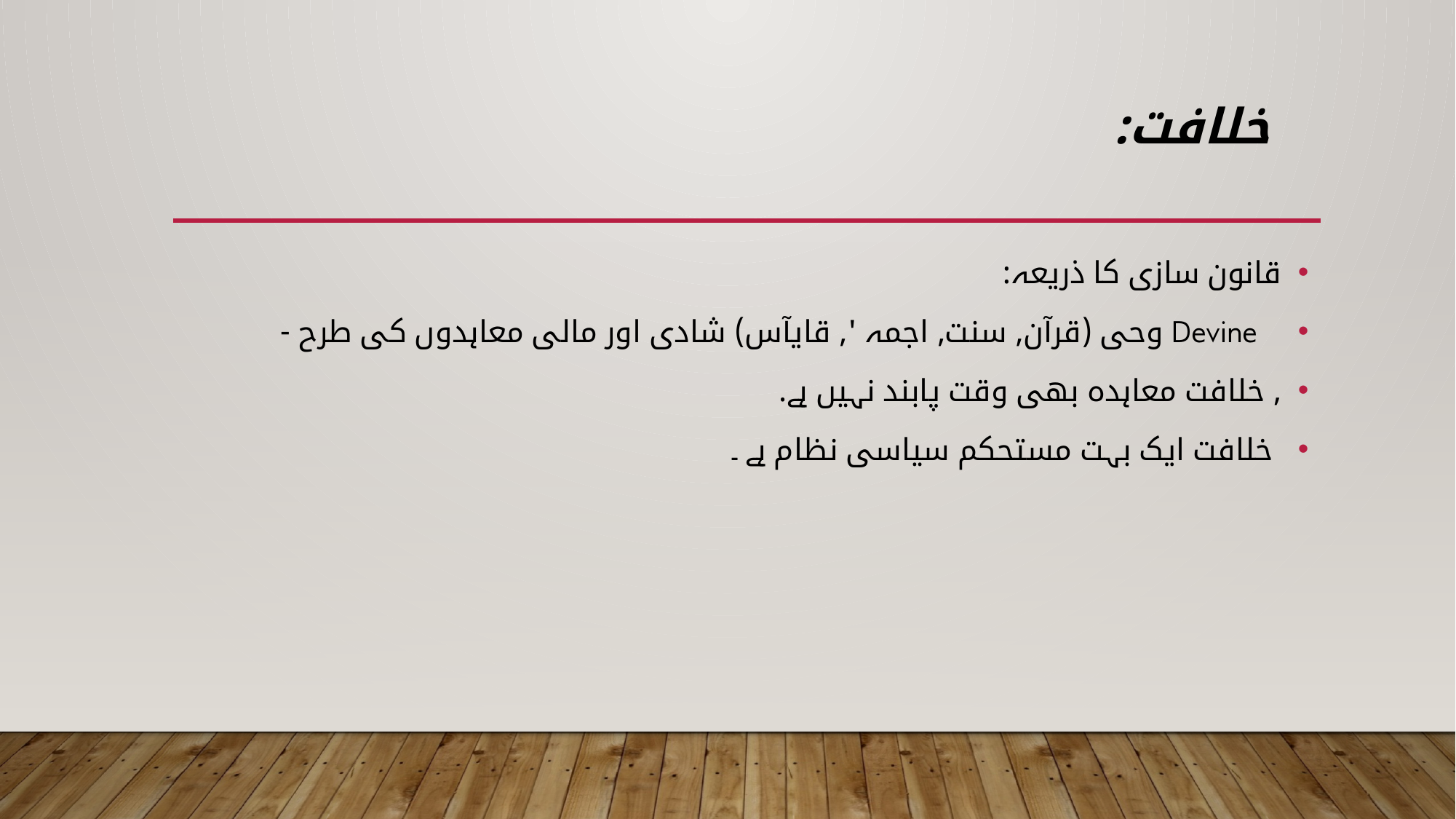

# خلافت:
قانون سازی کا ذریعہ:
   Devine وحی (قرآن, سنت, اجمہ ', قایآس) شادی اور مالی معاہدوں کی طرح -
, خلافت معاہدہ بھی وقت پابند نہیں ہے.
 خلافت ایک بہت مستحکم سیاسی نظام ہے ۔